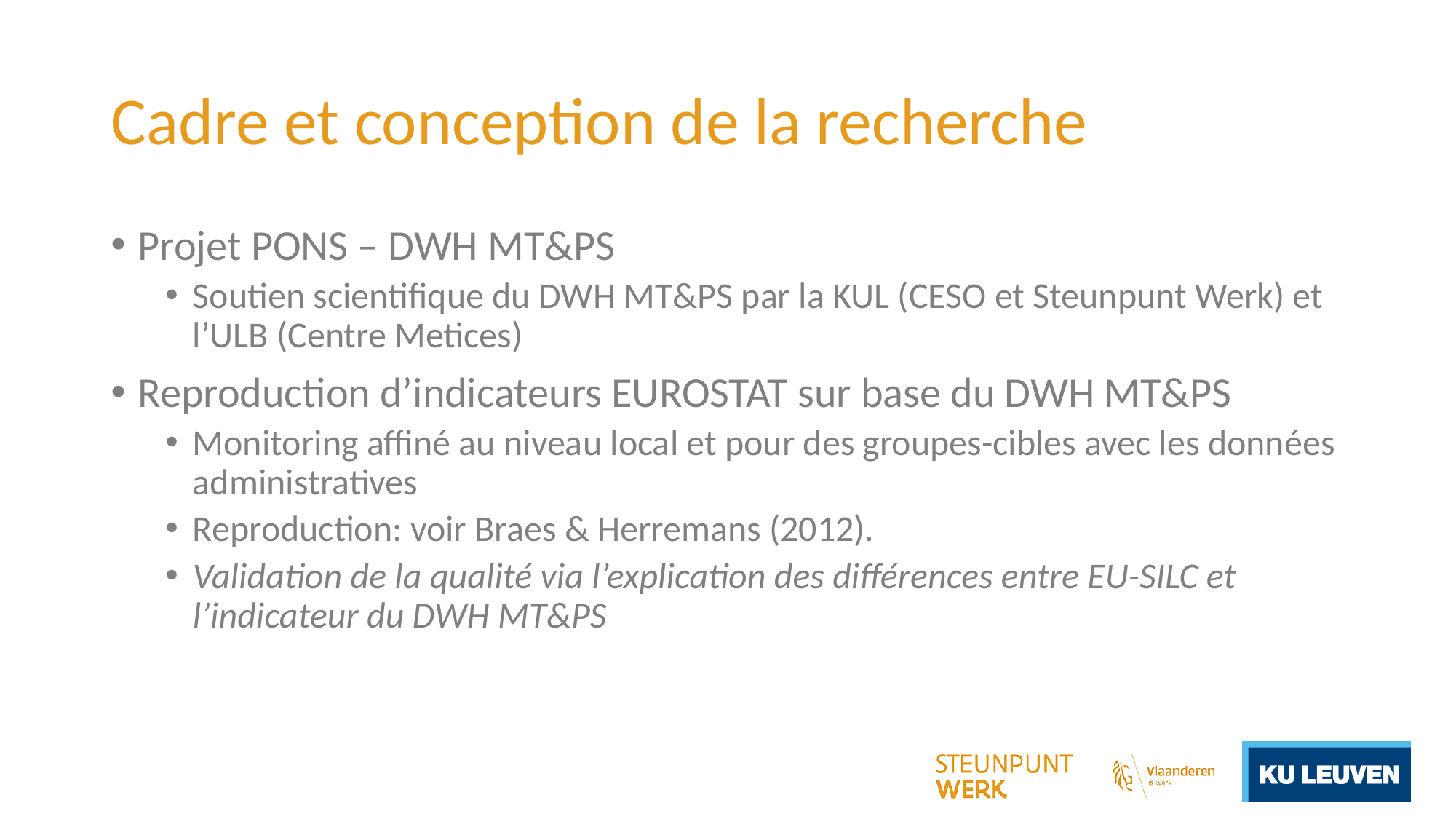

# Cadre et conception de la recherche
Projet PONS – DWH MT&PS
Soutien scientifique du DWH MT&PS par la KUL (CESO et Steunpunt Werk) et l’ULB (Centre Metices)
Reproduction d’indicateurs EUROSTAT sur base du DWH MT&PS
Monitoring affiné au niveau local et pour des groupes-cibles avec les données administratives
Reproduction: voir Braes & Herremans (2012).
Validation de la qualité via l’explication des différences entre EU-SILC et l’indicateur du DWH MT&PS